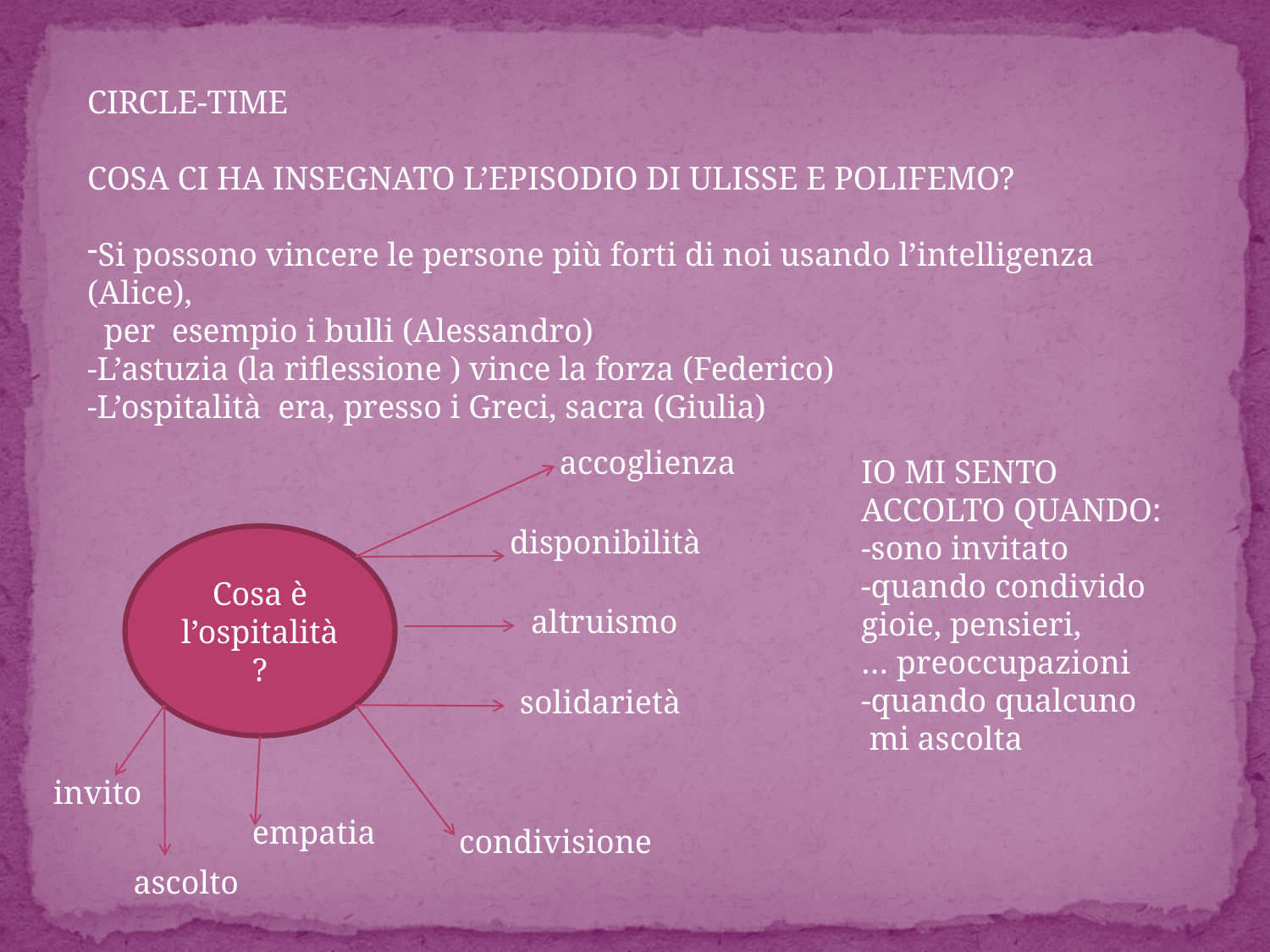

CIRCLE-TIME

COSA CI HA INSEGNATO L’EPISODIO DI ULISSE E POLIFEMO?

Si possono vincere le persone più forti di noi usando l’intelligenza (Alice),
  per  esempio i bulli (Alessandro)
-L’astuzia (la riflessione ) vince la forza (Federico)
-L’ospitalità  era, presso i Greci, sacra (Giulia)

accoglienza
IO MI SENTO
ACCOLTO QUANDO:
-sono invitato
-quando condivido
gioie, pensieri,
… preoccupazioni
-quando qualcuno
 mi ascolta

disponibilità
Cosa è
l’ospitalità?
altruismo
solidarietà
invito
empatia
condivisione
ascolto